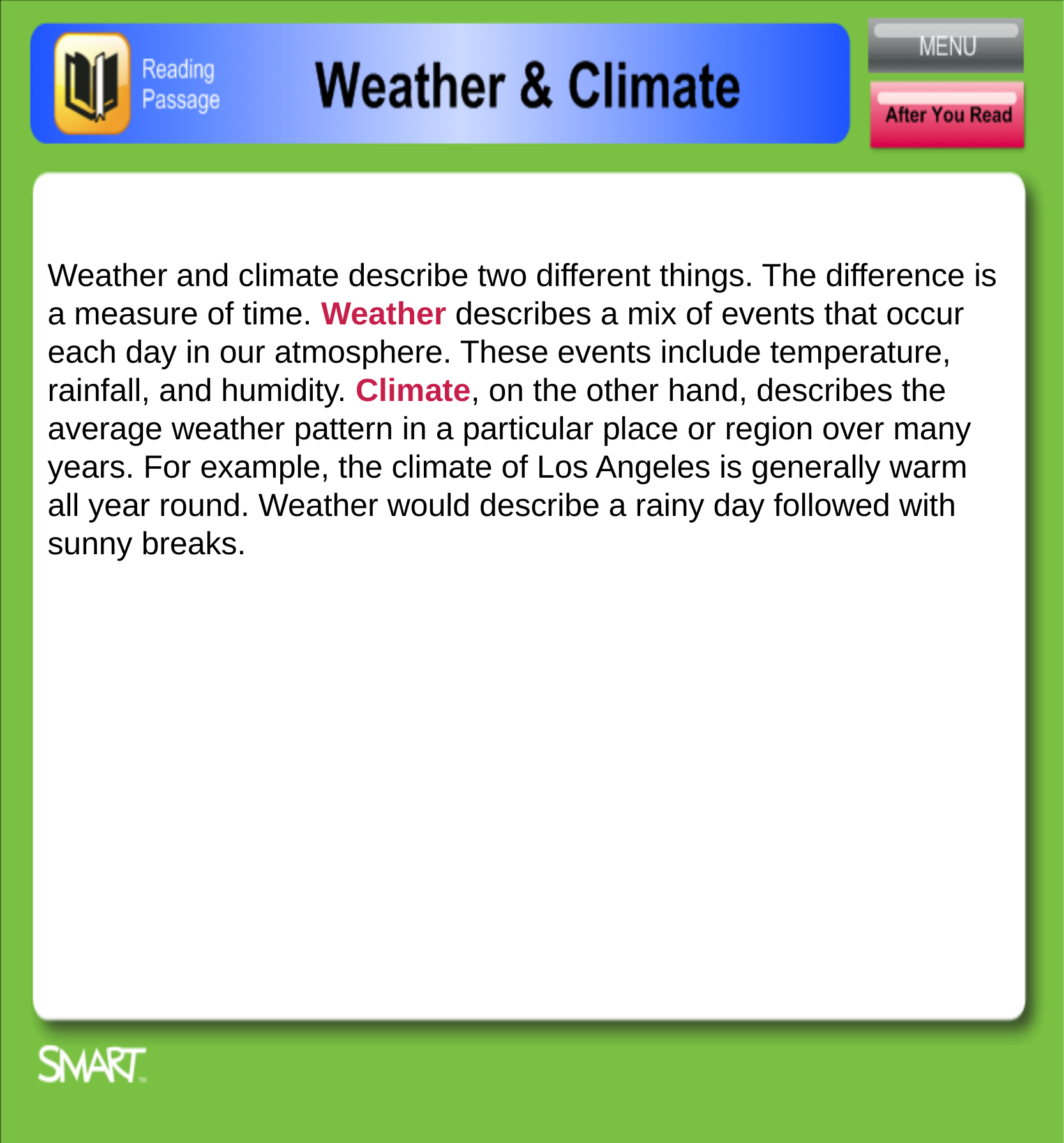

Weather and climate describe two different things. The difference is a measure of time. Weather describes a mix of events that occur each day in our atmosphere. These events include temperature, rainfall, and humidity. Climate, on the other hand, describes the average weather pattern in a particular place or region over many years. For example, the climate of Los Angeles is generally warm all year round. Weather would describe a rainy day followed with sunny breaks.